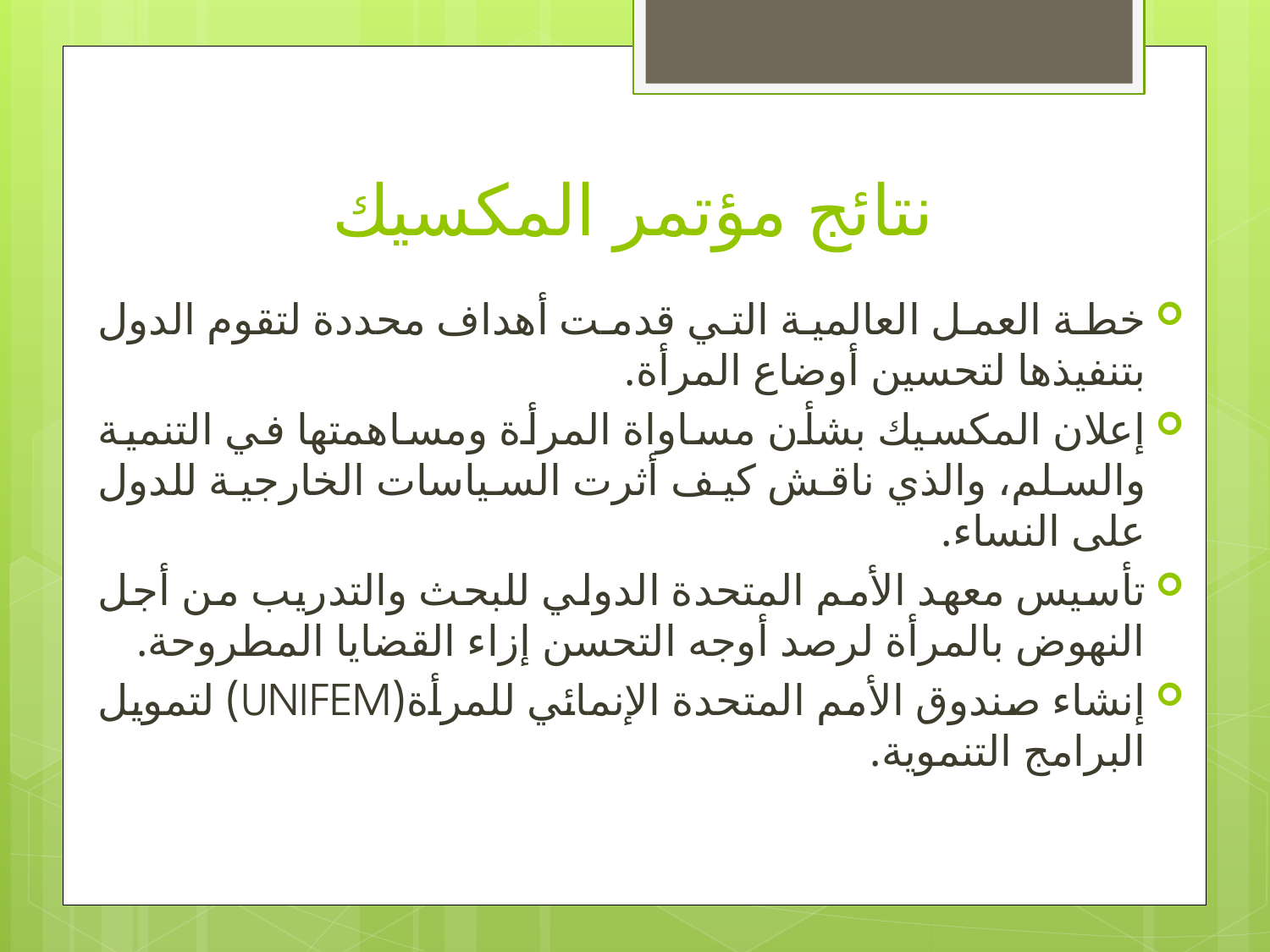

# نتائج مؤتمر المكسيك
خطة العمل العالمية التي قدمت أهداف محددة لتقوم الدول بتنفيذها لتحسين أوضاع المرأة.
إعلان المكسيك بشأن مساواة المرأة ومساهمتها في التنمية والسلم، والذي ناقش كيف أثرت السياسات الخارجية للدول على النساء.
تأسيس معهد الأمم المتحدة الدولي للبحث والتدريب من أجل النهوض بالمرأة لرصد أوجه التحسن إزاء القضايا المطروحة.
إنشاء صندوق الأمم المتحدة الإنمائي للمرأة(UNIFEM) لتمويل البرامج التنموية.